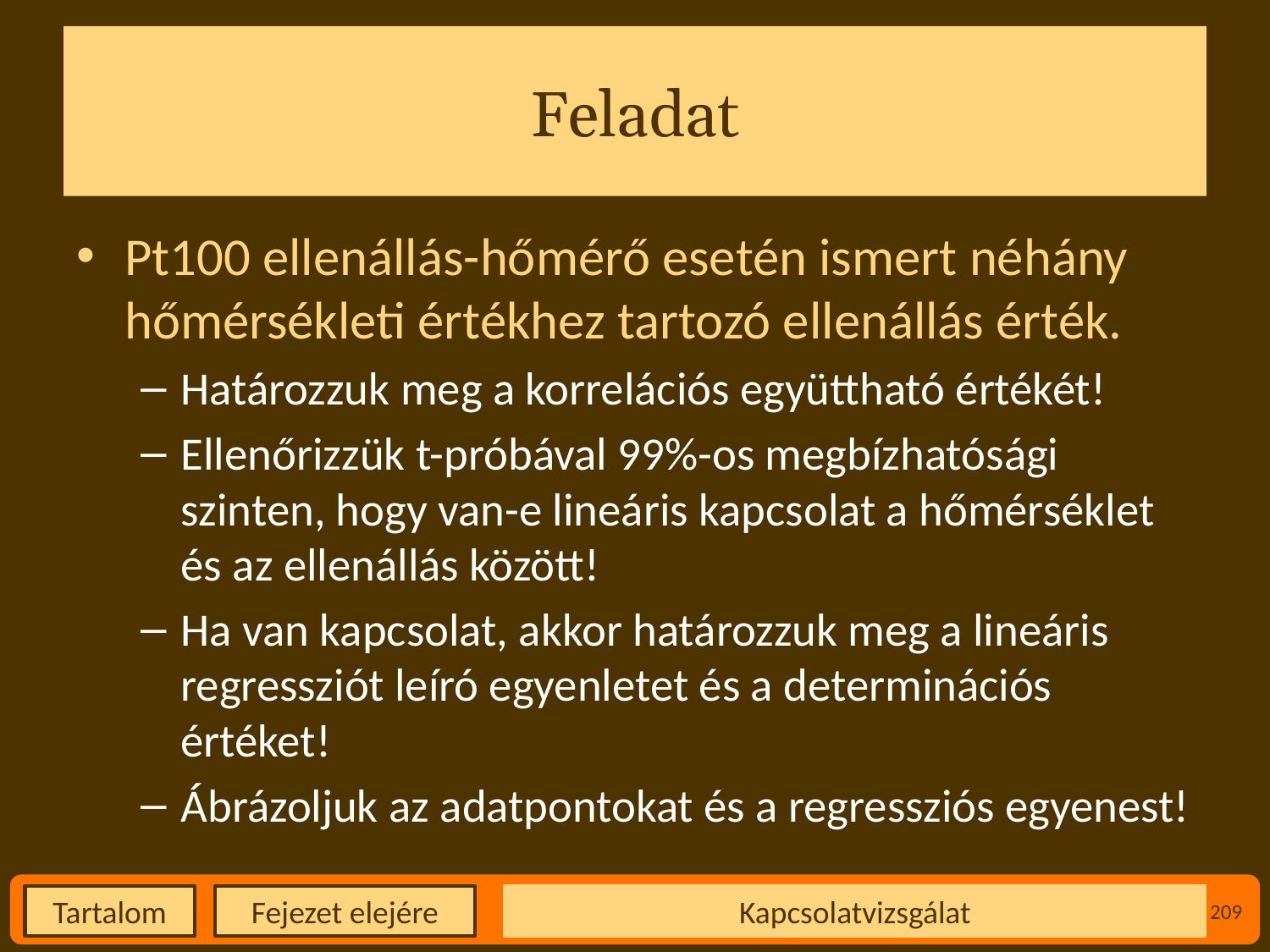

# Feladat
Pt100 ellenállás-hőmérő esetén ismert néhány hőmérsékleti értékhez tartozó ellenállás érték.
Határozzuk meg a korrelációs együttható értékét!
Ellenőrizzük t-próbával 99%-os megbízhatósági szinten, hogy van-e lineáris kapcsolat a hőmérséklet és az ellenállás között!
Ha van kapcsolat, akkor határozzuk meg a lineáris regressziót leíró egyenletet és a determinációs értéket!
Ábrázoljuk az adatpontokat és a regressziós egyenest!
Kapcsolatvizsgálat
209
Fejezet elejére